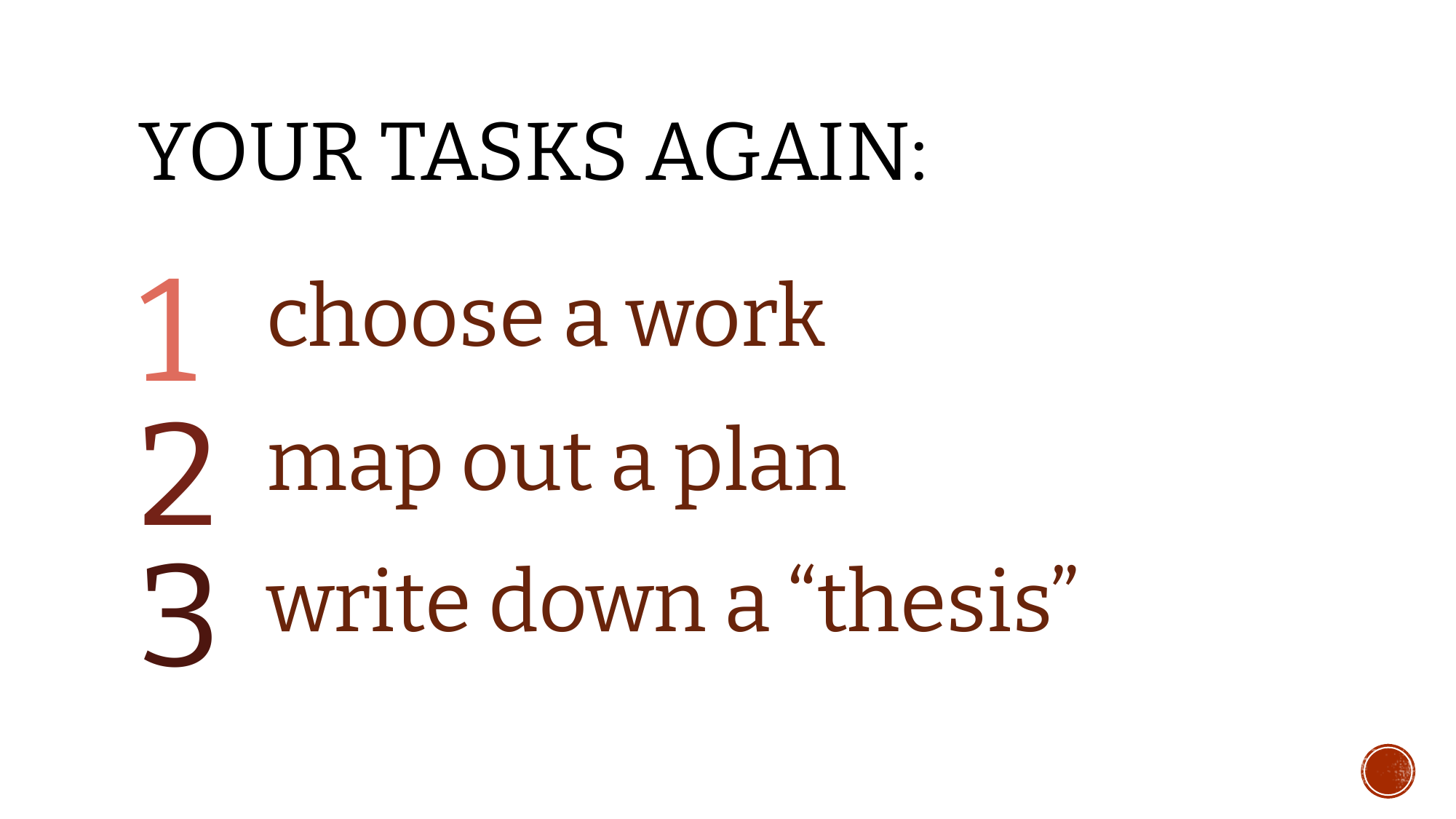

# YOUR TASKS again:
1
choose a work
2
map out a plan
3
write down a “thesis”